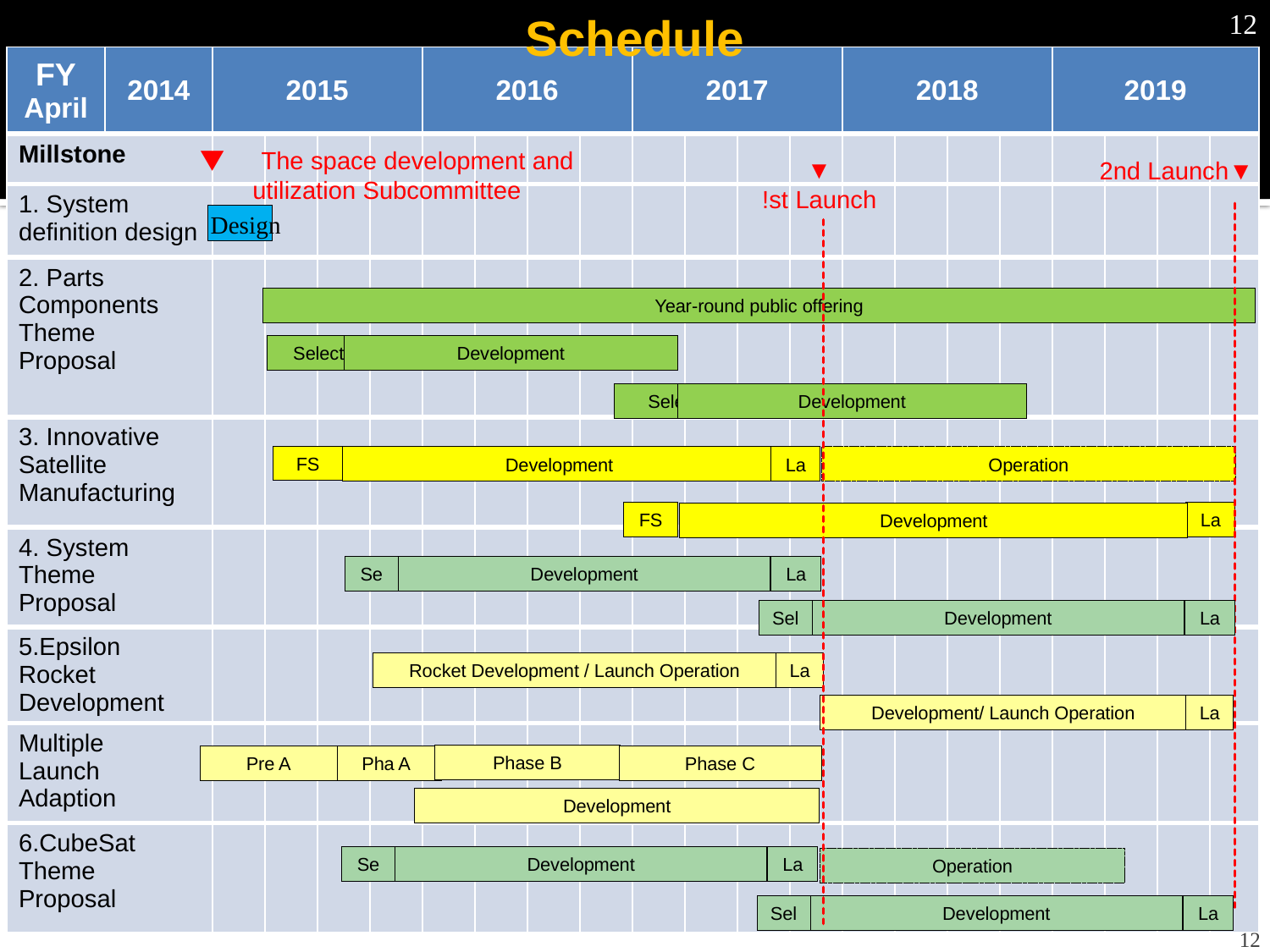

Schedule
| FY April | 2014 | 2015 |  |  |  | 2016 |  |  |  | 2017 |  |  |  | 2018 |  |  |  | 2019 |  |  |  |
| --- | --- | --- | --- | --- | --- | --- | --- | --- | --- | --- | --- | --- | --- | --- | --- | --- | --- | --- | --- | --- | --- |
| Millstone |  |  |  |  |  |  |  |  |  |  |  |  |  |  |  |  |  |  |  |  |  |
| 1. System definition design |  |  |  |  |  |  |  |  |  |  |  |  |  |  |  |  |  |  |  |  |  |
| 2. Parts Components Theme Proposal |  |  |  |  |  |  |  |  |  |  |  |  |  |  |  |  |  |  |  |  |  |
| 3. Innovative Satellite Manufacturing |  |  |  |  |  |  |  |  |  |  |  |  |  |  |  |  |  |  |  |  |  |
| 4. System Theme Proposal |  |  |  |  |  |  |  |  |  |  |  |  |  |  |  |  |  |  |  |  |  |
| 5.Epsilon Rocket Development |  |  |  |  |  |  |  |  |  |  |  |  |  |  |  |  |  |  |  |  |  |
| Multiple Launch Adaption |  |  |  |  |  |  |  |  |  |  |  |  |  |  |  |  |  |  |  |  |  |
| 6.CubeSat Theme Proposal |  |  |  |  |  |  |  |  |  |  |  |  |  |  |  |  |  |  |  |  |  |
▼　The space development and utilization Subcommittee
▼
!st Launch
2nd Launch▼
Design

Year-round public offering
Selection
Development
Selection
Development
FS
Development
La
Operation
FS
La
Development
La
Se
Development
La
Sel
Development
Rocket Development / Launch Operation
La
Development/ Launch Operation
La
Phase B
Pre A
Pha A
Phase C
Development
La
Se
Development
Operation
La
Sel
Development
12